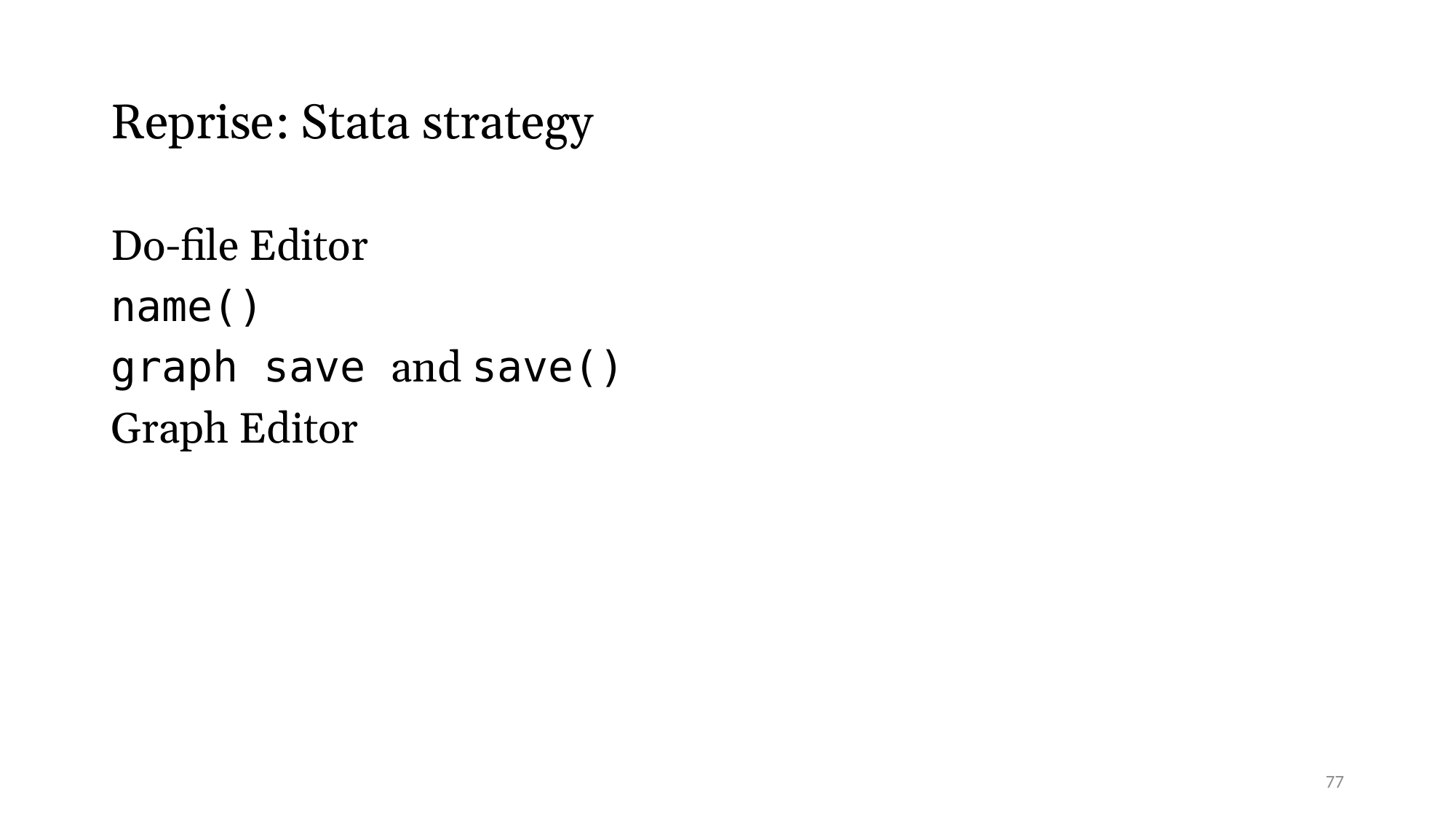

# Reprise: Stata strategy
Do-file Editor
name()
graph save and save()
Graph Editor
77